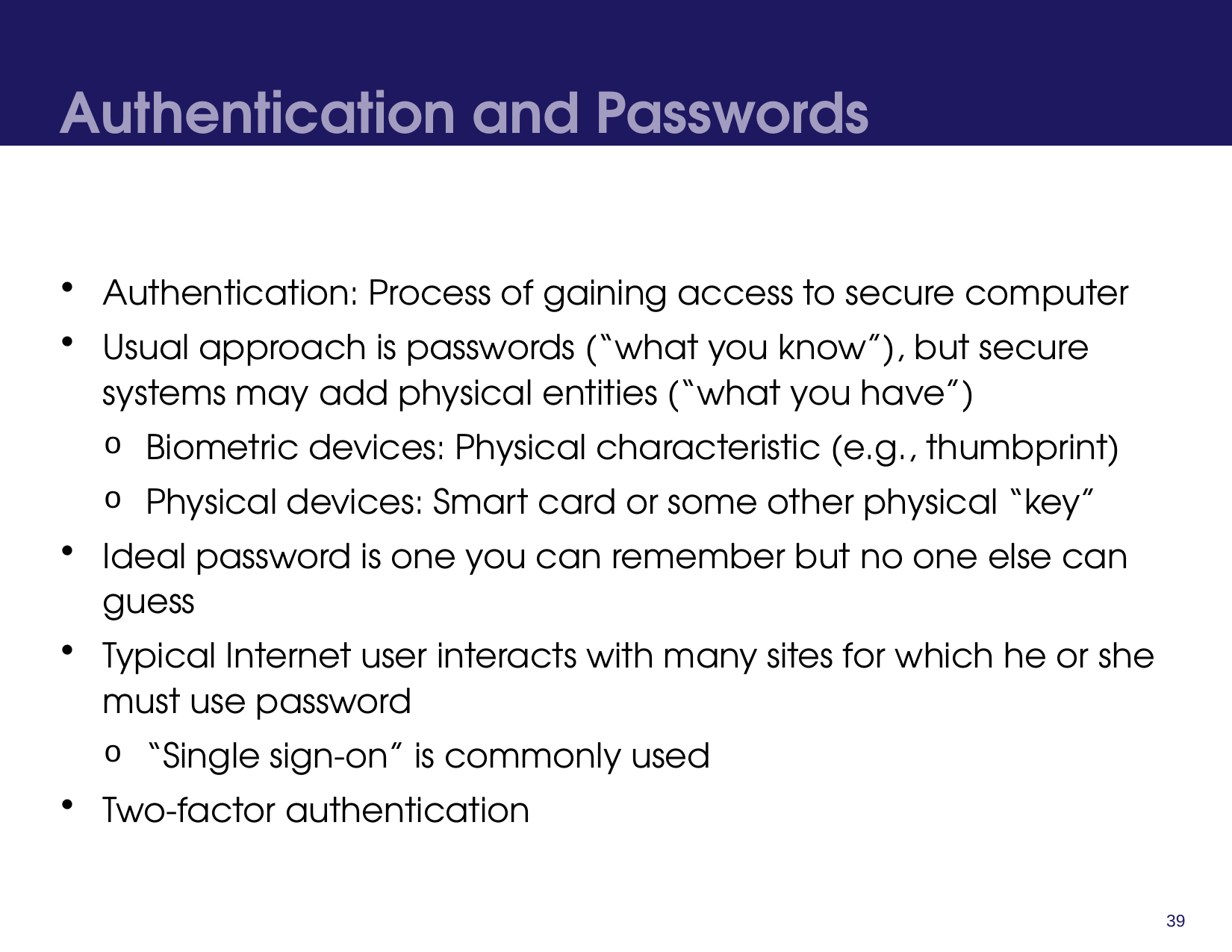

# Authentication and Passwords
Authentication: Process of gaining access to secure computer
Usual approach is passwords (“what you know”), but secure systems may add physical entities (“what you have”)
Biometric devices: Physical characteristic (e.g., thumbprint)
Physical devices: Smart card or some other physical “key”
Ideal password is one you can remember but no one else can guess
Typical Internet user interacts with many sites for which he or she must use password
“Single sign-on” is commonly used
Two-factor authentication
39